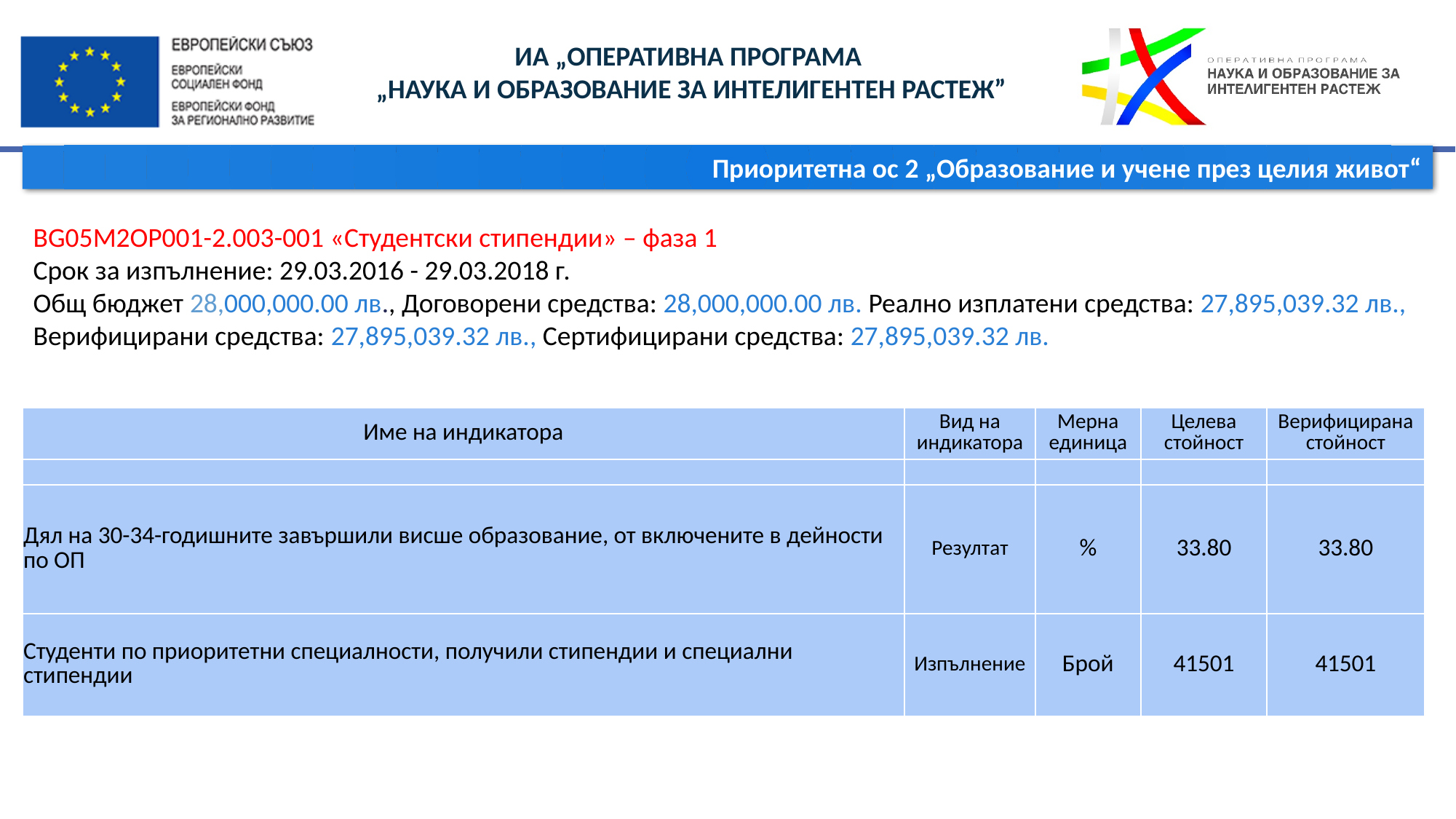

Приоритетна ос 2 „Образование и учене през целия живот“
BG05M2OP001-2.003-001 «Студентски стипендии» – фаза 1
Срок за изпълнение: 29.03.2016 - 29.03.2018 г.
Общ бюджет 28,000,000.00 лв., Договорени средства: 28,000,000.00 лв. Реално изплатени средства: 27,895,039.32 лв., Верифицирани средства: 27,895,039.32 лв., Сертифицирани средства: 27,895,039.32 лв.
| Име на индикатора | Вид на индикатора | Мерна единица | Целева стойност | Верифицирана стойност |
| --- | --- | --- | --- | --- |
|  |  |  |  |  |
| Дял на 30-34-годишните завършили висше образование, от включените в дейности по ОП | Резултат | % | 33.80 | 33.80 |
| Студенти по приоритетни специалности, получили стипендии и специални стипендии | Изпълнение | Брой | 41501 | 41501 |